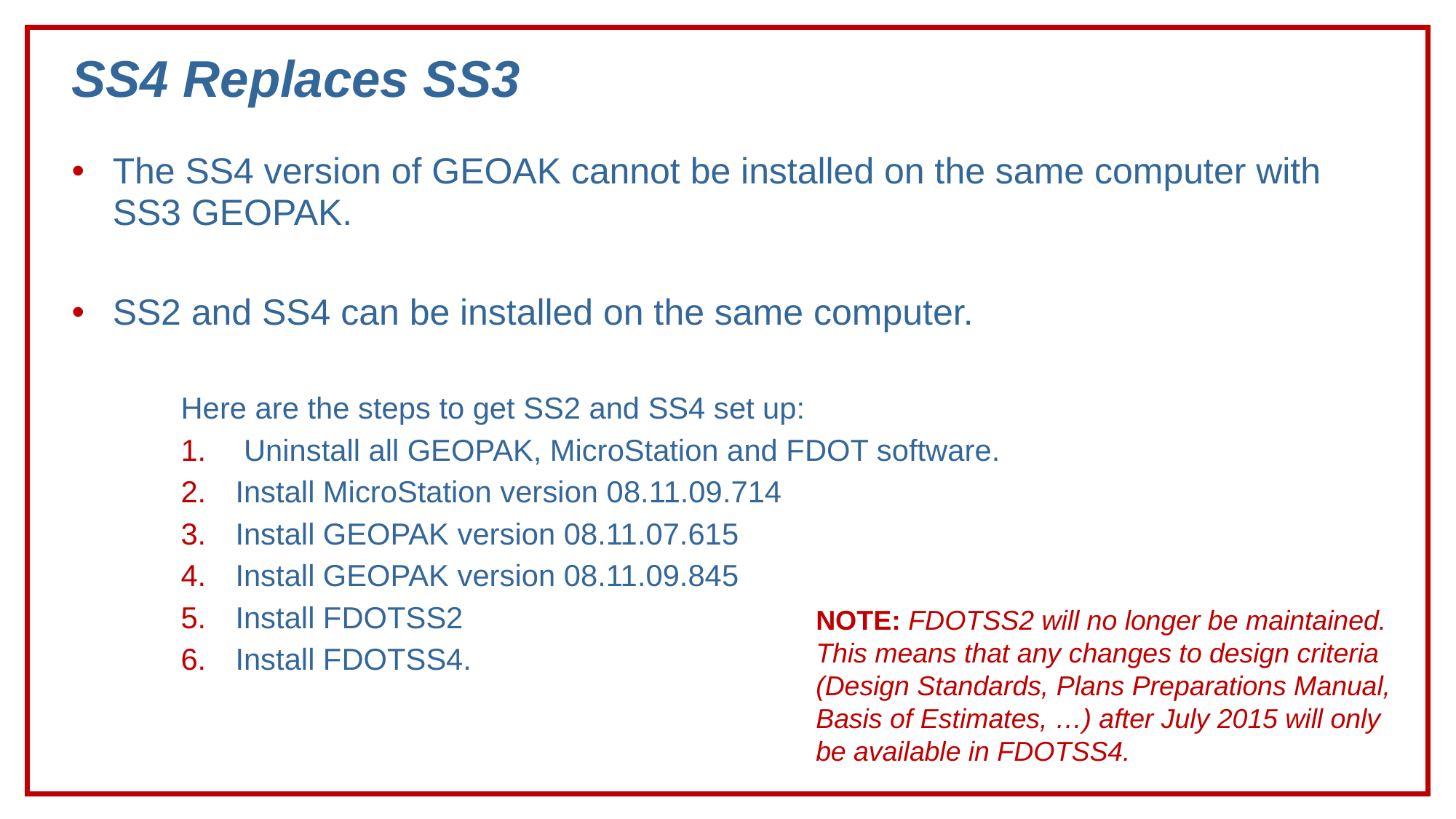

# SS4 Replaces SS3
The SS4 version of GEOAK cannot be installed on the same computer with SS3 GEOPAK.

SS2 and SS4 can be installed on the same computer.

Here are the steps to get SS2 and SS4 set up:
 Uninstall all GEOPAK, MicroStation and FDOT software.
Install MicroStation version 08.11.09.714
Install GEOPAK version 08.11.07.615
Install GEOPAK version 08.11.09.845
Install FDOTSS2
Install FDOTSS4.

NOTE: FDOTSS2 will no longer be maintained.
This means that any changes to design criteria (Design Standards, Plans Preparations Manual, Basis of Estimates, …) after July 2015 will only be available in FDOTSS4.